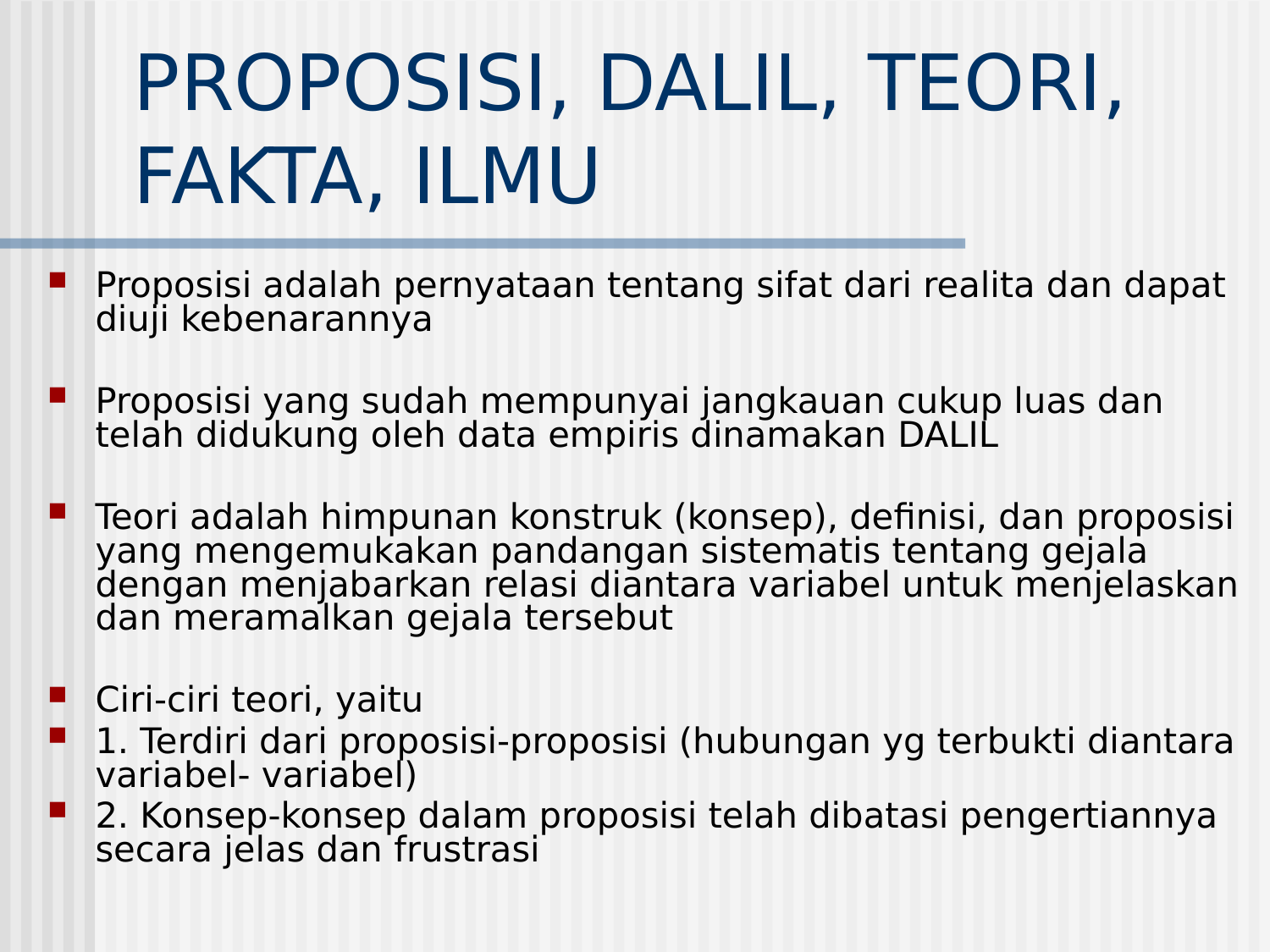

# PROPOSISI, DALIL, TEORI, FAKTA, ILMU
Proposisi adalah pernyataan tentang sifat dari realita dan dapat diuji kebenarannya

Proposisi yang sudah mempunyai jangkauan cukup luas dan telah didukung oleh data empiris dinamakan DALIL

Teori adalah himpunan konstruk (konsep), definisi, dan proposisi yang mengemukakan pandangan sistematis tentang gejala dengan menjabarkan relasi diantara variabel untuk menjelaskan dan meramalkan gejala tersebut

Ciri-ciri teori, yaitu
1. Terdiri dari proposisi-proposisi (hubungan yg terbukti diantara variabel- variabel)
2. Konsep-konsep dalam proposisi telah dibatasi pengertiannya secara jelas dan frustrasi